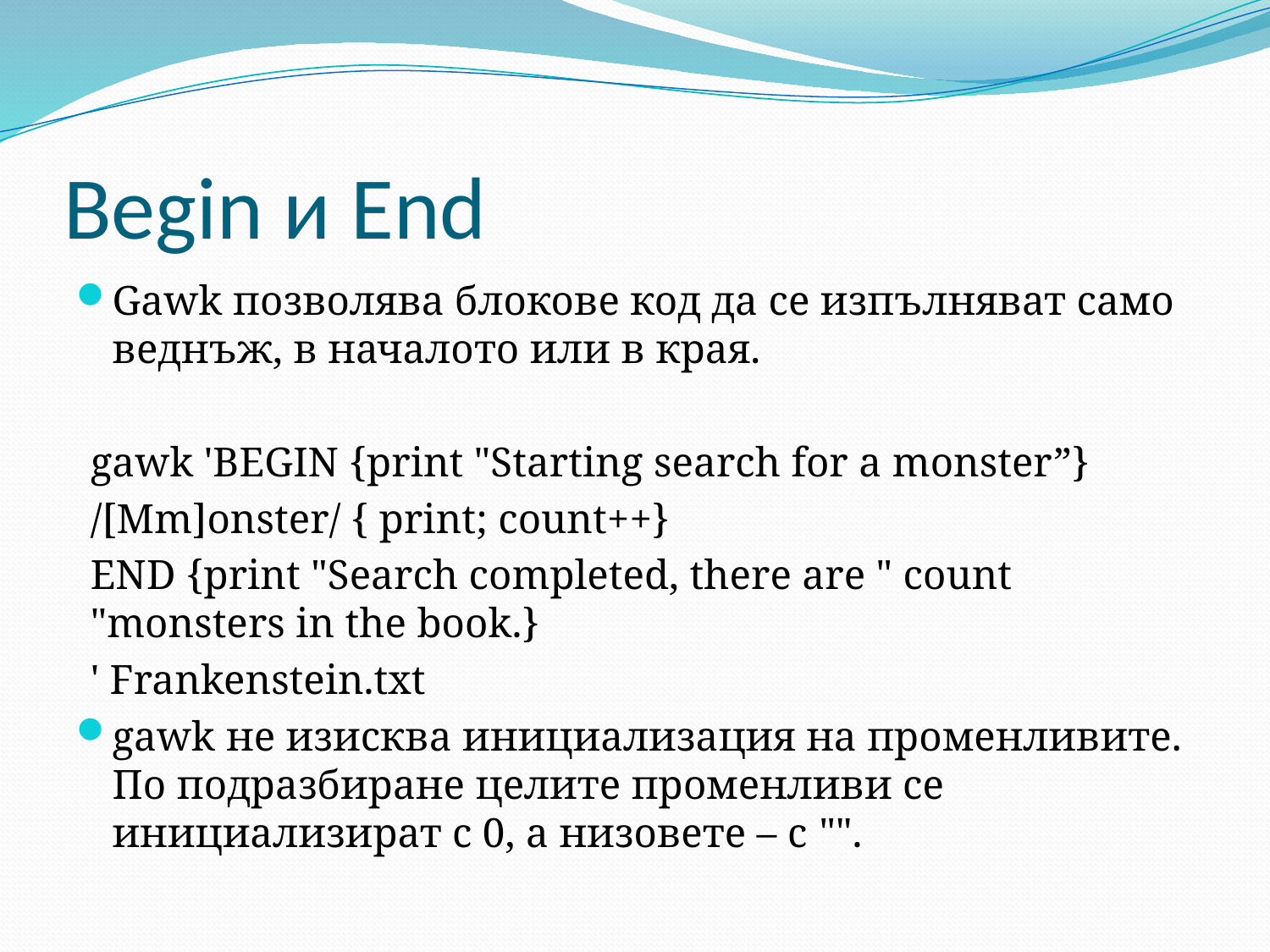

# Begin и End
Gawk позволява блокове код да се изпълняват само веднъж, в началото или в края.

gawk 'BEGIN {print "Starting search for a monster”}
	/[Mm]onster/ { print; count++}
END {print "Search completed, there are " count "monsters in the book.}
' Frankenstein.txt
gawk не изисква инициализация на променливите. По подразбиране целите променливи се инициализират с 0, а низовете – с "".